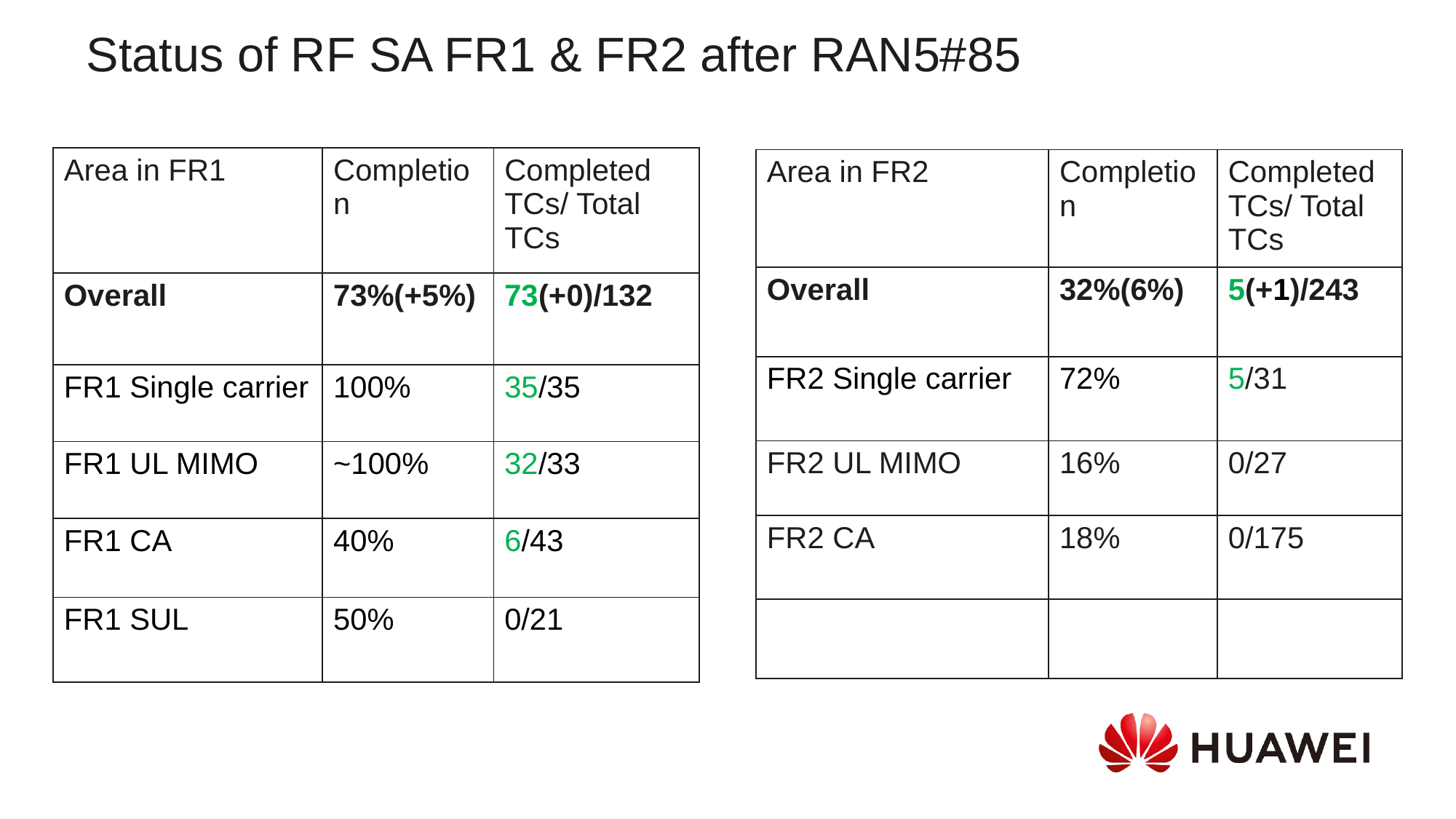

Status of RF SA FR1 & FR2 after RAN5#85
| Area in FR1 | Completion | Completed TCs/ Total TCs |
| --- | --- | --- |
| Overall | 73%(+5%) | 73(+0)/132 |
| FR1 Single carrier | 100% | 35/35 |
| FR1 UL MIMO | ~100% | 32/33 |
| FR1 CA | 40% | 6/43 |
| FR1 SUL | 50% | 0/21 |
| Area in FR2 | Completion | Completed TCs/ Total TCs |
| --- | --- | --- |
| Overall | 32%(6%) | 5(+1)/243 |
| FR2 Single carrier | 72% | 5/31 |
| FR2 UL MIMO | 16% | 0/27 |
| FR2 CA | 18% | 0/175 |
|  |  |  |